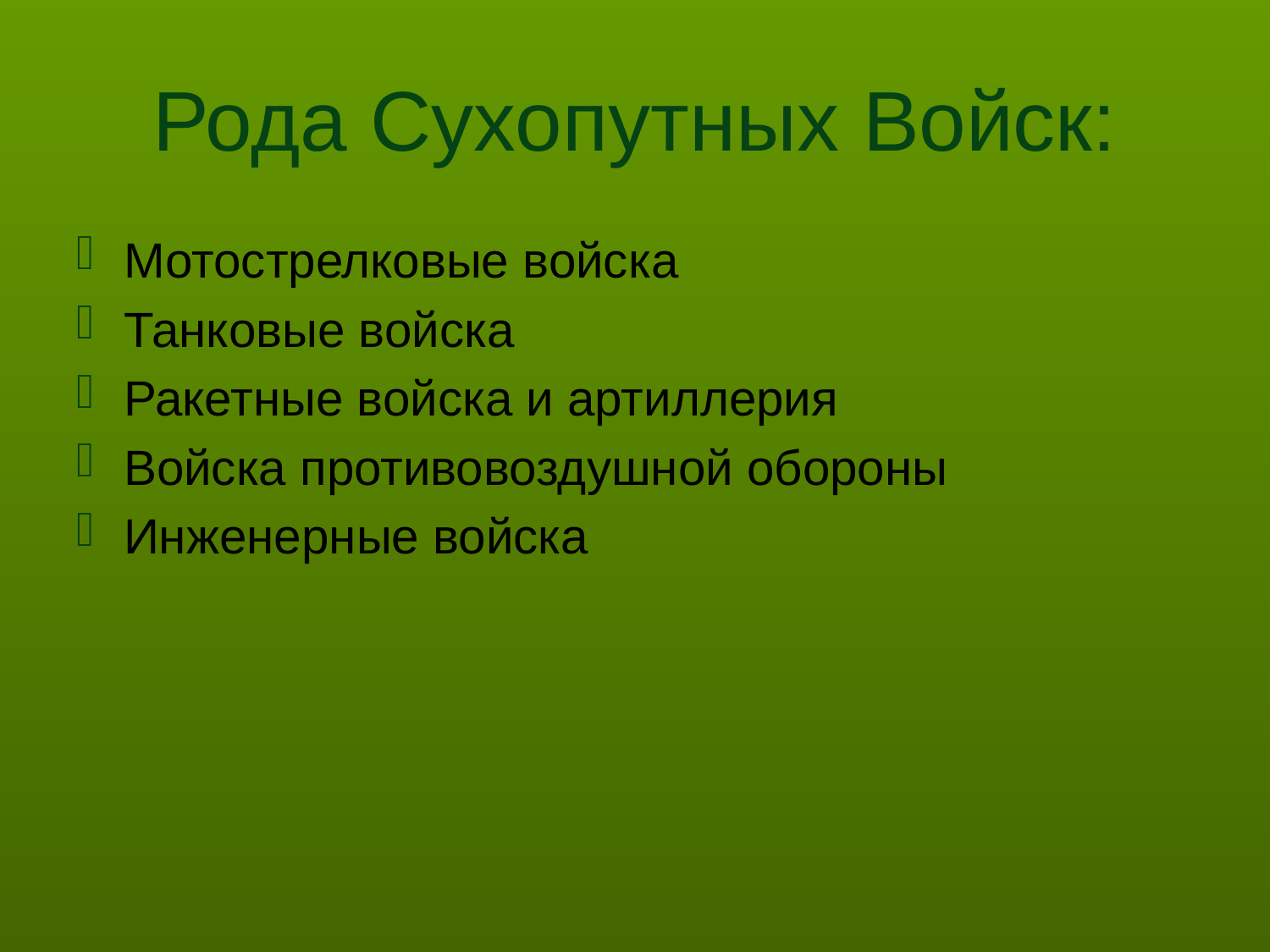

# Рода Сухопутных Войск:
Мотострелковые войска
Танковые войска
Ракетные войска и артиллерия
Войска противовоздушной обороны
Инженерные войска